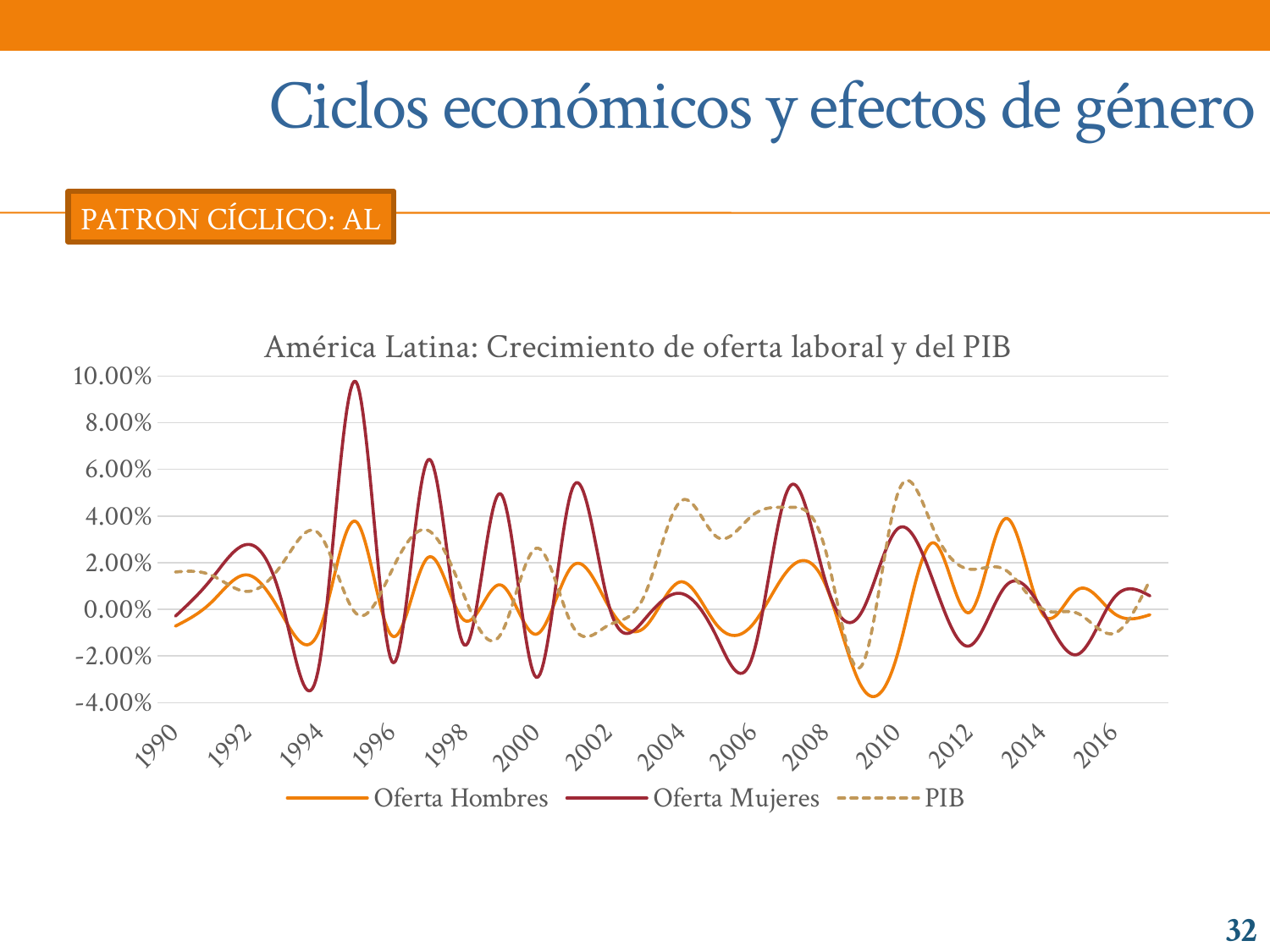

# Ciclos económicos y efectos de género
PATRON CÍCLICO: AL

### Chart: América Latina: Crecimiento de oferta laboral y del PIB

| Category | Oferta Hombres | Oferta Mujeres | PIB |
|---|---|---|---|
| 1990 | -0.007201549367278903 | -0.0029329422743632483 | 0.016 |
| 1991 | 0.0030681818181819143 | 0.013054735076395652 | 0.014596703204133643 |
| 1992 | 0.014727540500736325 | 0.02782605789157011 | 0.007670726992153654 |
| 1993 | -0.0035624752605885046 | 0.00024389847319561397 | 0.020418873788423664 |
| 1994 | -0.008562853107344726 | -0.022416932180245652 | 0.03205888384141331 |
| 1995 | 0.03767045882618847 | 0.09760661873337906 | -0.0016895263673142313 |
| 1996 | -0.011384593044362123 | -0.02243359655419963 | 0.0168331510177695 |
| 1997 | 0.022245560435363743 | 0.06412092283214044 | 0.033826495172820215 |
| 1998 | -0.00466984215933508 | -0.015251196172249126 | 0.0057995916149569116 |
| 1999 | 0.010495088096664551 | 0.04960405522203293 | -0.011012372426814854 |
| 2000 | -0.010664666595235572 | -0.029177098981806315 | 0.026194669414027594 |
| 2001 | 0.01863149990613877 | 0.051950954722523646 | -0.00705019608009827 |
| 2002 | 0.0013821700069107656 | 0.0022196084383065973 | -0.006788019767968612 |
| 2003 | -0.007775477340694947 | -0.004284263062585891 | 0.006064147373795015 |
| 2004 | 0.011777798386348959 | 0.006813342796309296 | 0.04638486428186961 |
| 2005 | -0.006698159768737222 | -0.011918576277803461 | 0.031053029814647637 |
| 2006 | -0.006427133343657965 | -0.019756338491932923 | 0.040410083661546414 |
| 2007 | 0.017292105058062335 | 0.05223379240846526 | 0.04373238214819697 |
| 2008 | 0.010943736320329522 | 0.012609736632082535 | 0.02603598925368189 |
| 2009 | -0.03281155930162527 | -0.0015573770491802419 | -0.024487630157723927 |
| 2010 | -0.019607843137254943 | 0.034397832690255425 | 0.04901409799343326 |
| 2011 | 0.028571428571428692 | 0.011904761904761862 | 0.034543219210942944 |
| 2012 | -0.001388888888888884 | -0.015686274509803977 | 0.01721919794537774 |
| 2013 | 0.03894297635605026 | 0.009960159362549792 | 0.01684737200586084 |
| 2014 | -0.0013386880856761652 | 0.0 | 0.00035442845743527407 |
| 2015 | 0.008486175871313728 | -0.019303535502958713 | -0.0017603710667676298 |
| 2016 | -0.001683073708866889 | 0.004823618411950115 | -0.010329636829367494 |
| 2017 | -0.0023392743172422348 | 0.005760209184371368 | 0.012583310305454232 |
32